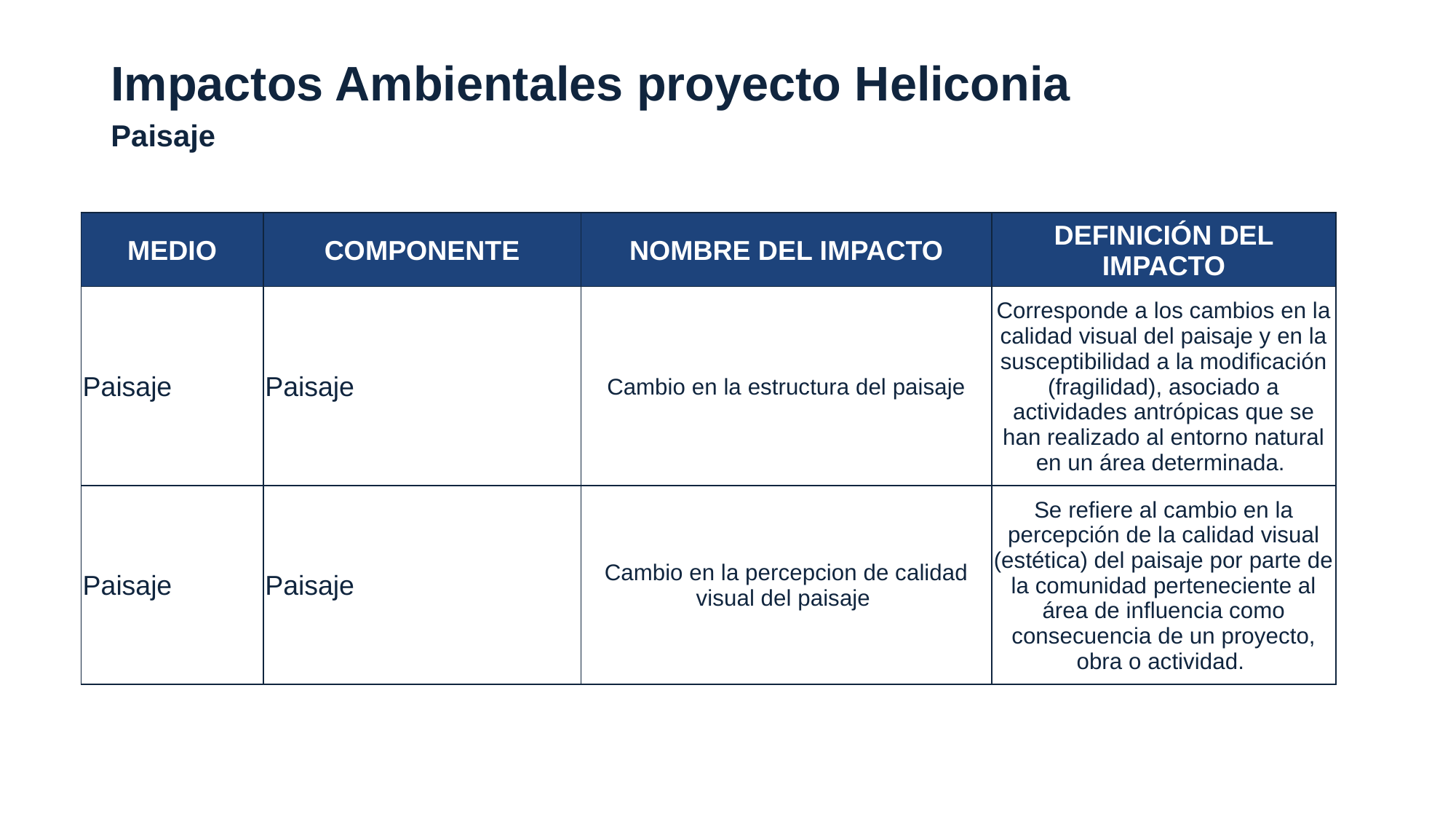

Impactos Ambientales proyecto Heliconia
Paisaje
| MEDIO | COMPONENTE | NOMBRE DEL IMPACTO | DEFINICIÓN DEL IMPACTO |
| --- | --- | --- | --- |
| Paisaje | Paisaje | Cambio en la estructura del paisaje | Corresponde a los cambios en la calidad visual del paisaje y en la susceptibilidad a la modificación (fragilidad), asociado a actividades antrópicas que se han realizado al entorno natural en un área determinada. |
| Paisaje | Paisaje | Cambio en la percepcion de calidad visual del paisaje | Se refiere al cambio en la percepción de la calidad visual (estética) del paisaje por parte de la comunidad perteneciente al área de influencia como consecuencia de un proyecto, obra o actividad. |